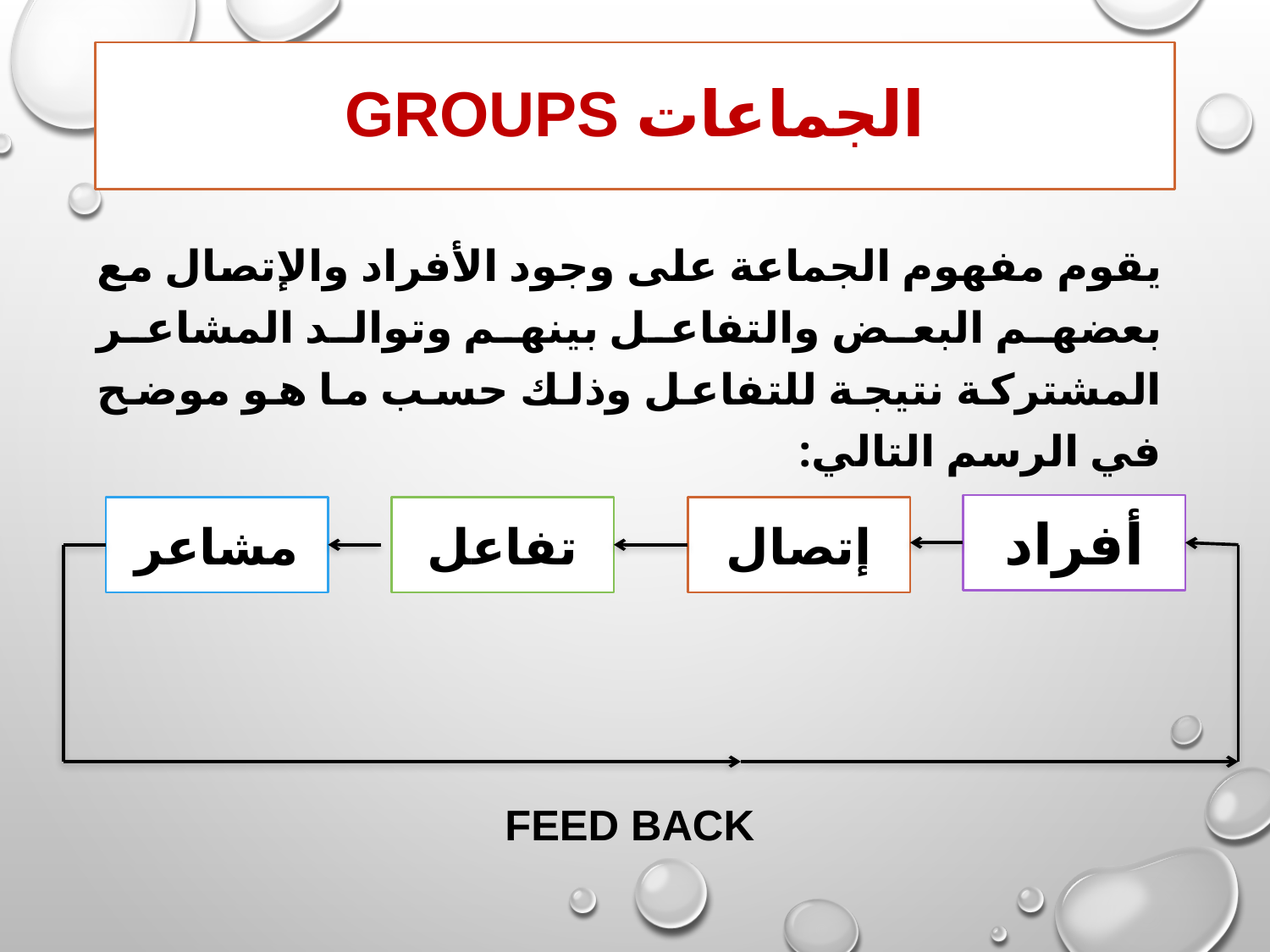

# الجماعات groups
يقوم مفهوم الجماعة على وجود الأفراد والإتصال مع بعضهم البعض والتفاعل بينهم وتوالد المشاعر المشتركة نتيجة للتفاعل وذلك حسب ما هو موضح في الرسم التالي:

Feed back

أفراد
مشاعر
تفاعل
إتصال